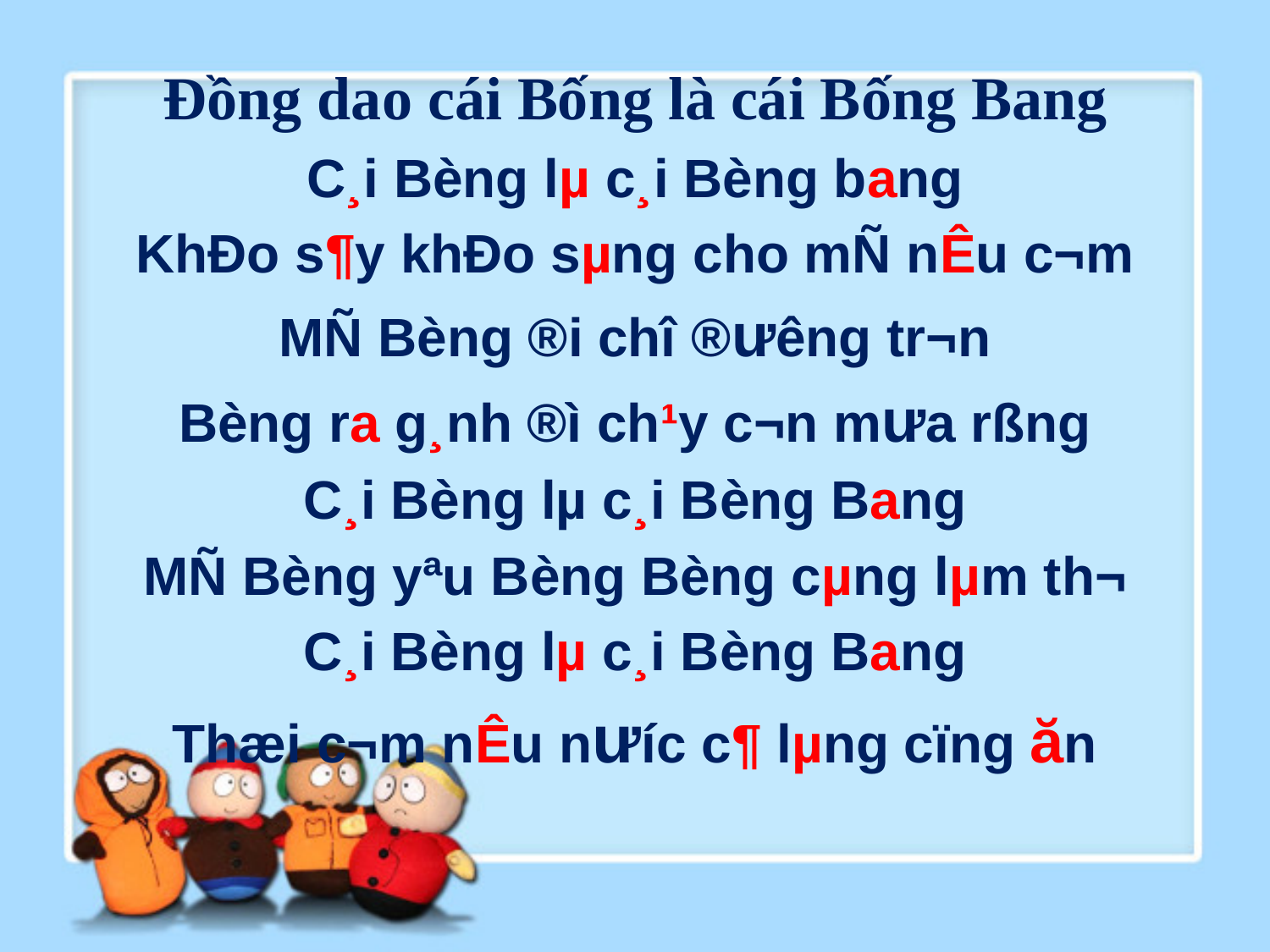

Đồng dao cái Bống là cái Bống Bang
C¸i Bèng lµ c¸i Bèng bang
KhÐo s¶y khÐo sµng cho mÑ nÊu c¬m
MÑ Bèng ®i chî ®ư­êng tr¬n
Bèng ra g¸nh ®ì ch¹y c¬n mư­a rßng
C¸i Bèng lµ c¸i Bèng Bang
MÑ Bèng yªu Bèng Bèng cµng lµm th¬
C¸i Bèng lµ c¸i Bèng Bang
Thæi c¬m nÊu n­ưíc c¶ lµng cïng ăn